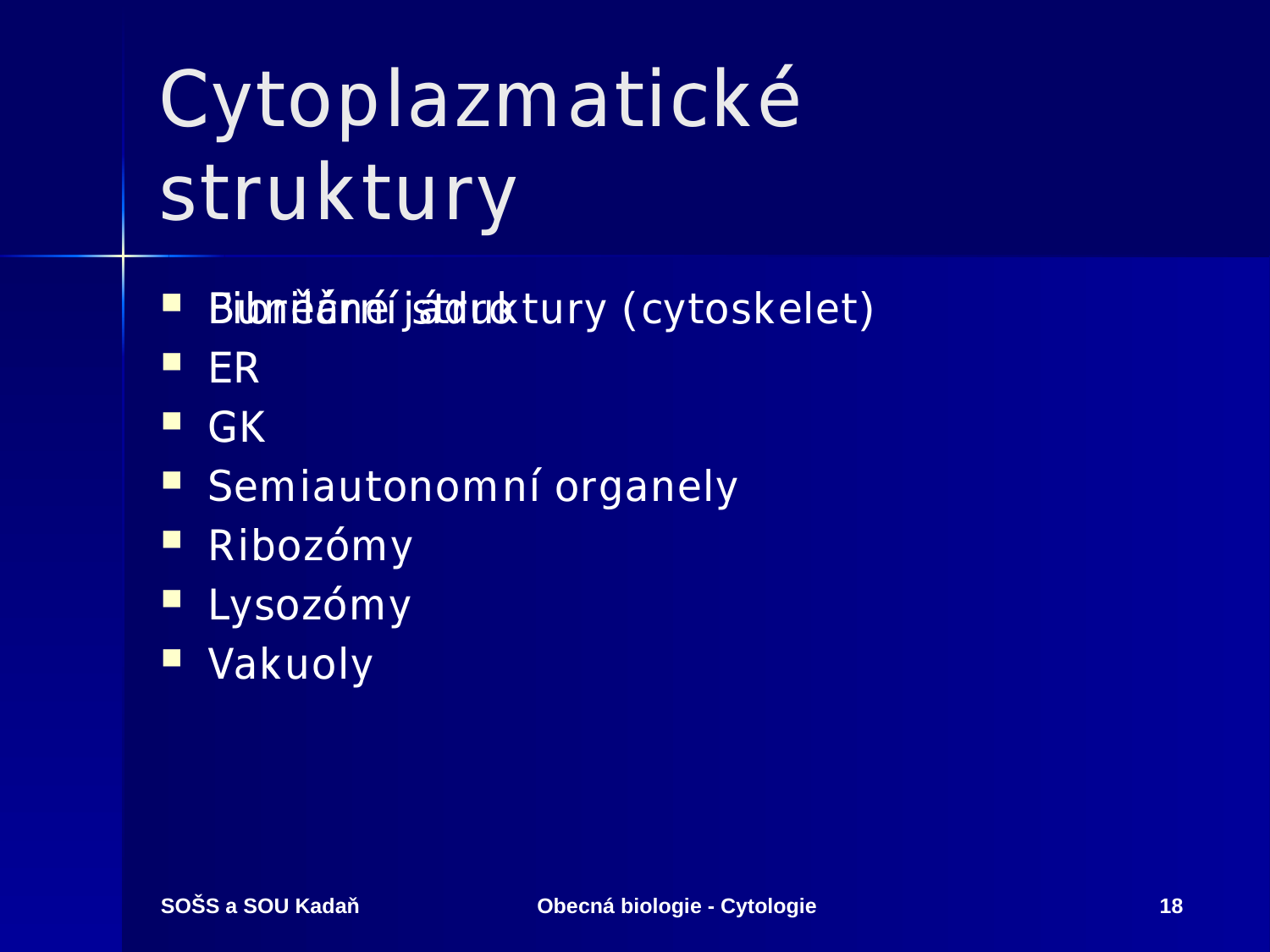

# Cytoplazmatické struktury
Buněčné jádro
ER
GK
Semiautonomní organely
Ribozómy
Lysozómy
Vakuoly
Fibrilární struktury (cytoskelet)
SOŠS a SOU Kadaň
Obecná biologie - Cytologie
18